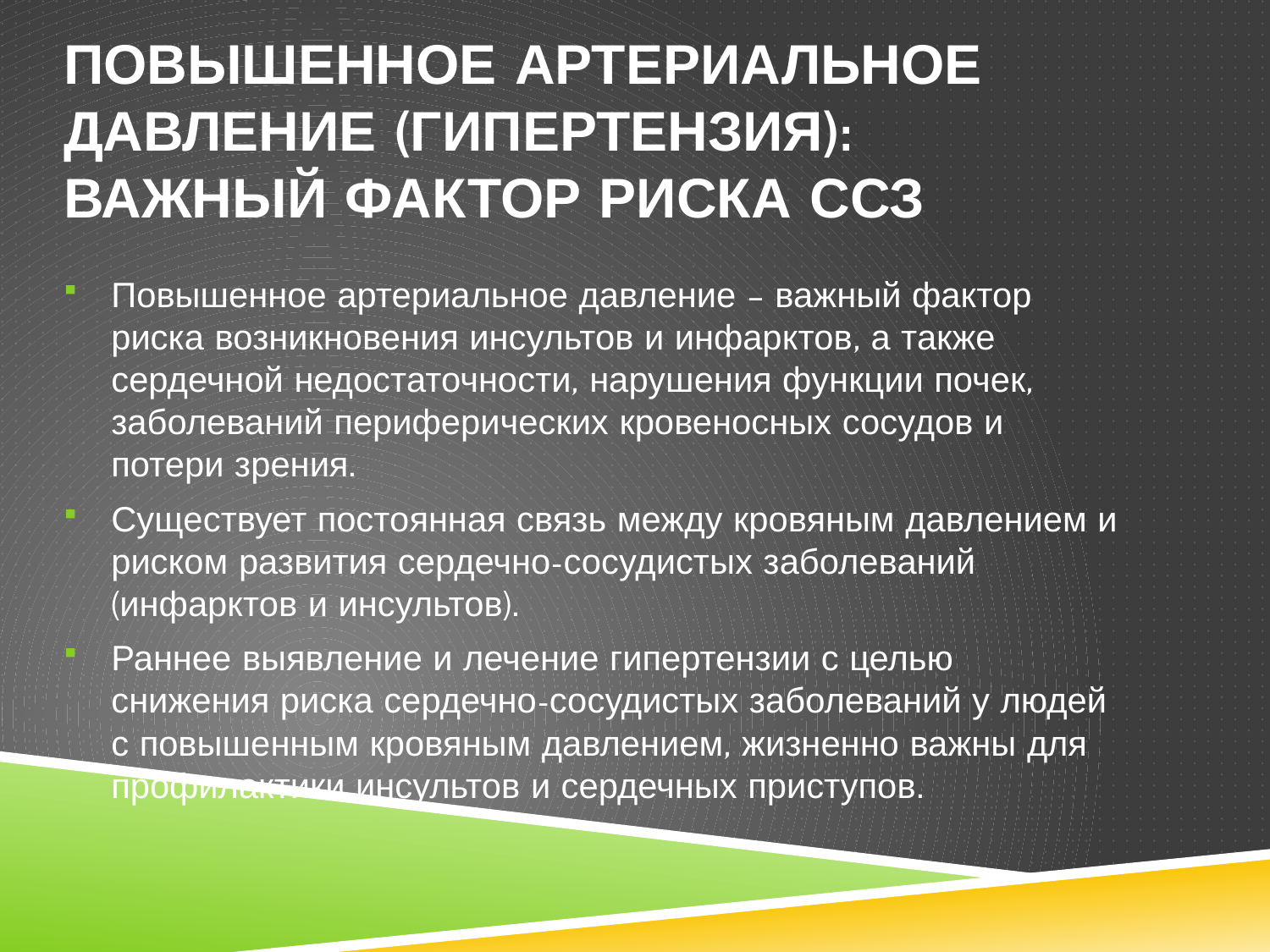

# Повышенное артериальное давление (гипертензия): важный фактор риска ССЗ
Повышенное артериальное давление – важный фактор риска возникновения инсультов и инфарктов, а также сердечной недостаточности, нарушения функции почек, заболеваний периферических кровеносных сосудов и потери зрения.
Существует постоянная связь между кровяным давлением и риском развития сердечно-сосудистых заболеваний (инфарктов и инсультов).
Раннее выявление и лечение гипертензии с целью снижения риска сердечно-сосудистых заболеваний у людей с повышенным кровяным давлением, жизненно важны для профилактики инсультов и сердечных приступов.